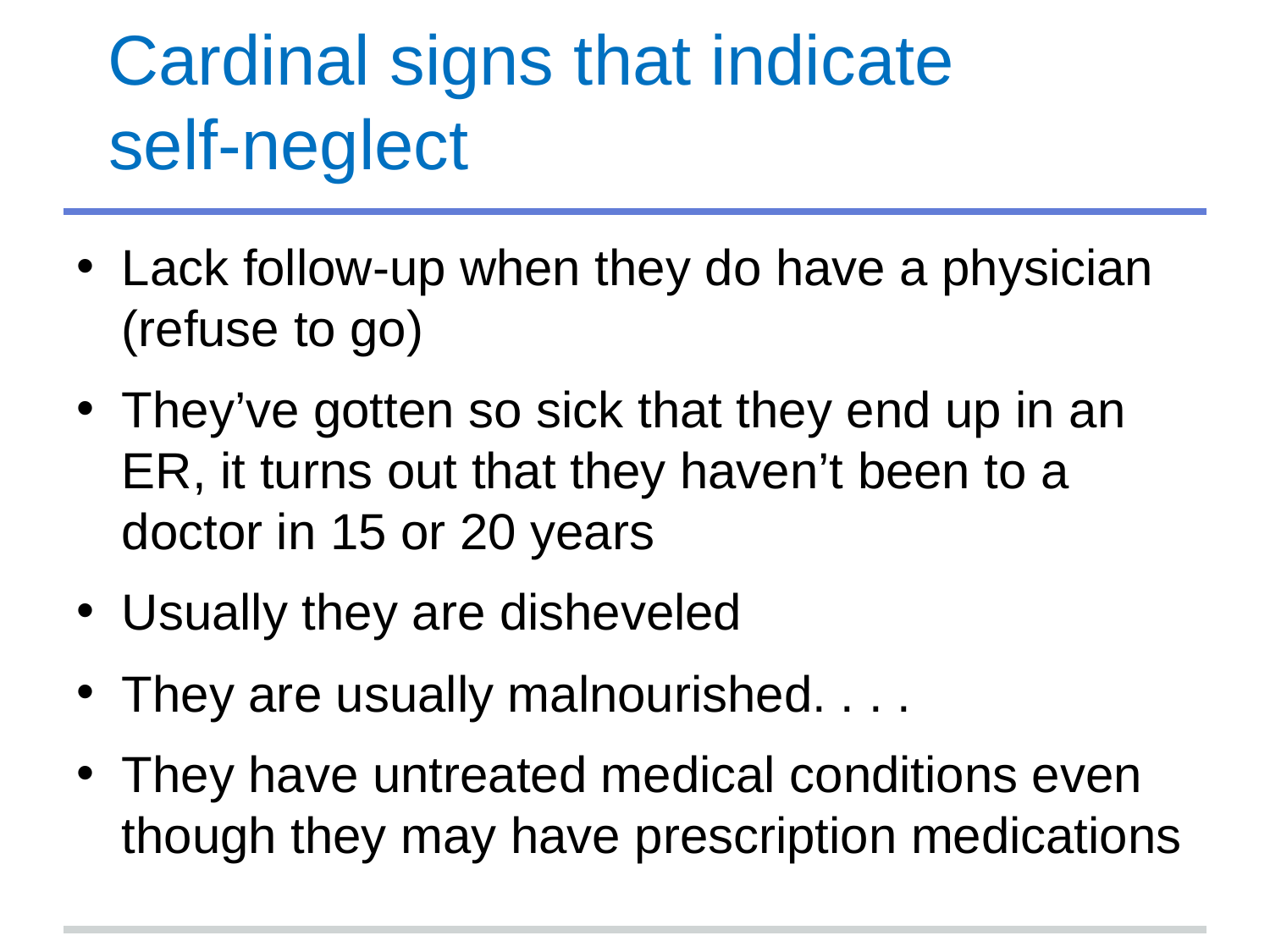

# Cardinal signs that indicate self-neglect
Lack follow-up when they do have a physician (refuse to go)
They’ve gotten so sick that they end up in an ER, it turns out that they haven’t been to a doctor in 15 or 20 years
Usually they are disheveled
They are usually malnourished. . . .
They have untreated medical conditions even though they may have prescription medications